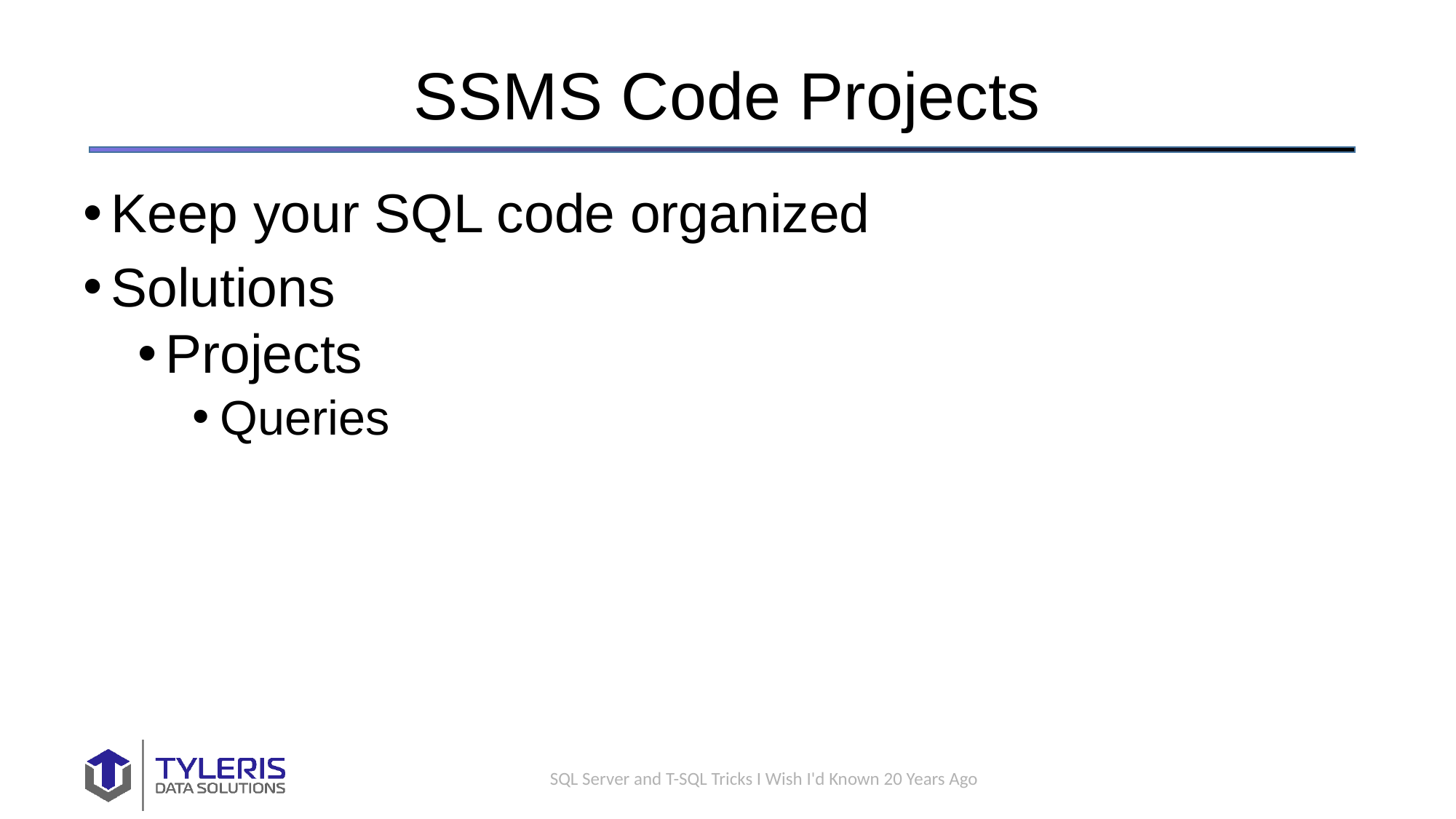

SSMS Code Projects

Keep your SQL code organized
Solutions
Projects
Queries

SQL Server and T-SQL Tricks I Wish I'd Known 20 Years Ago